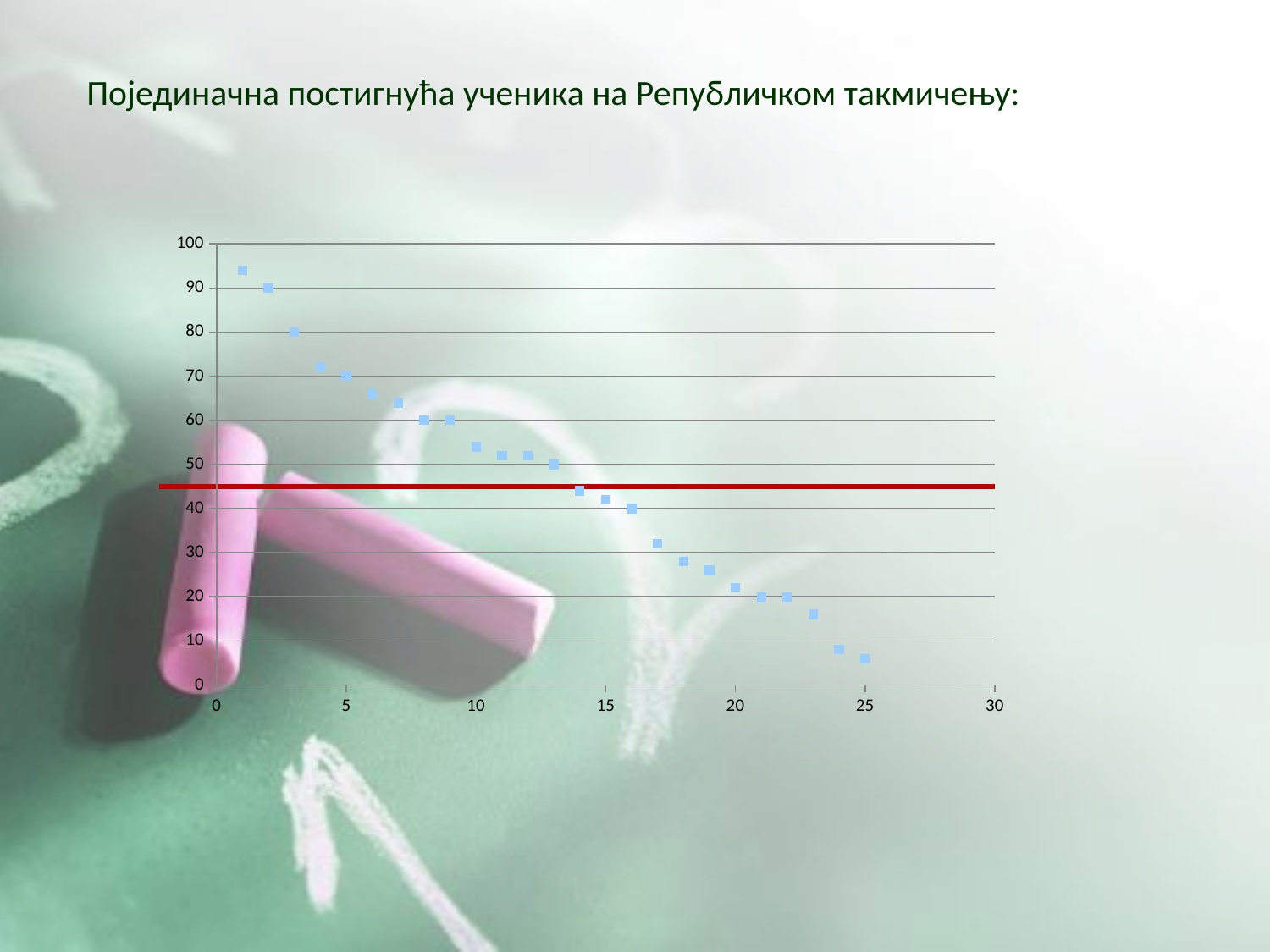

Појединачна постигнућа ученика на Републичком такмичењу:

### Chart

| Category |  |
|---|---|